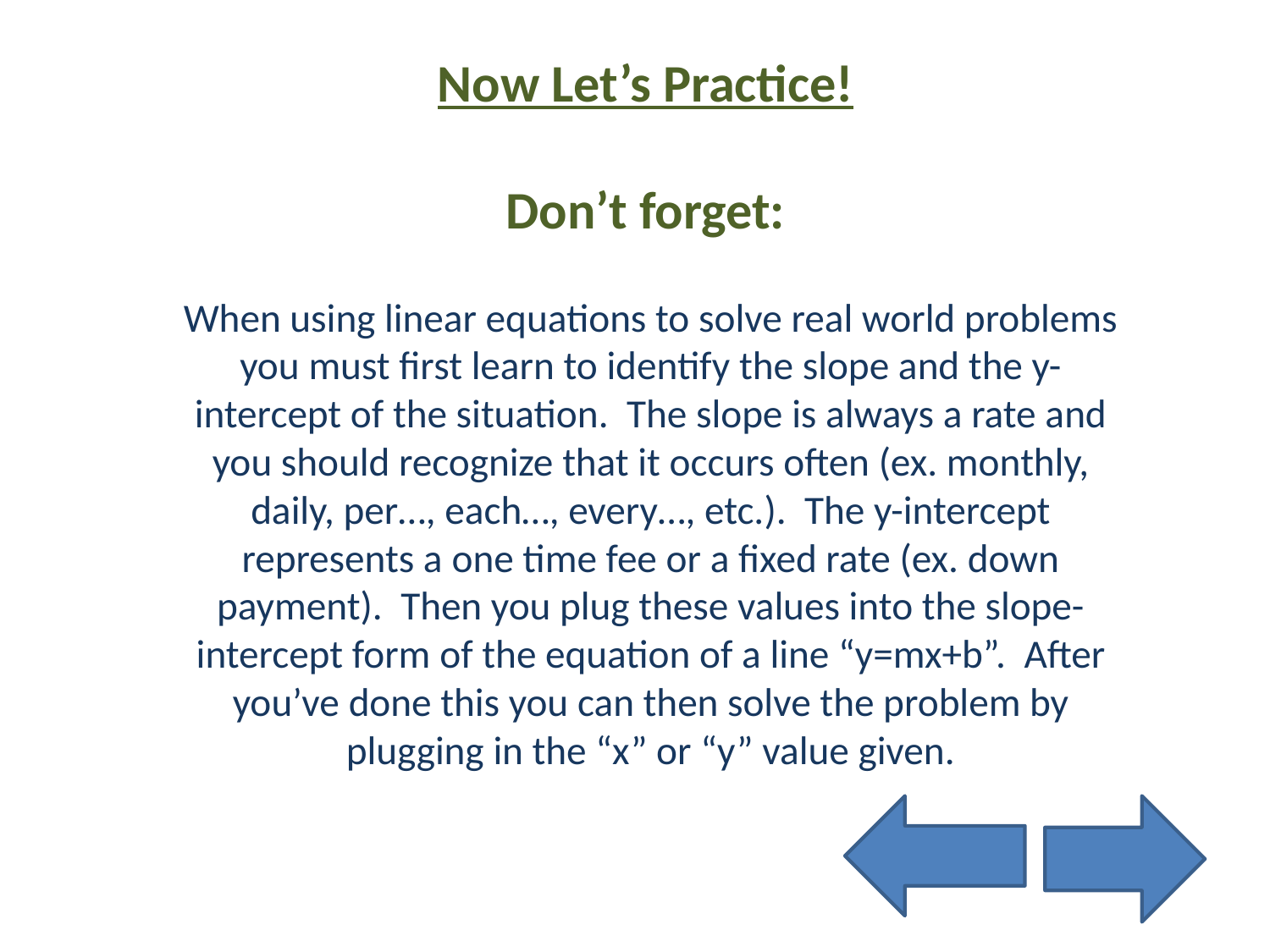

# Now Let’s Practice! Don’t forget:
When using linear equations to solve real world problems you must first learn to identify the slope and the y-intercept of the situation.  The slope is always a rate and you should recognize that it occurs often (ex. monthly, daily, per…, each…, every…, etc.).  The y-intercept represents a one time fee or a fixed rate (ex. down payment).  Then you plug these values into the slope-intercept form of the equation of a line “y=mx+b”.  After you’ve done this you can then solve the problem by plugging in the “x” or “y” value given.